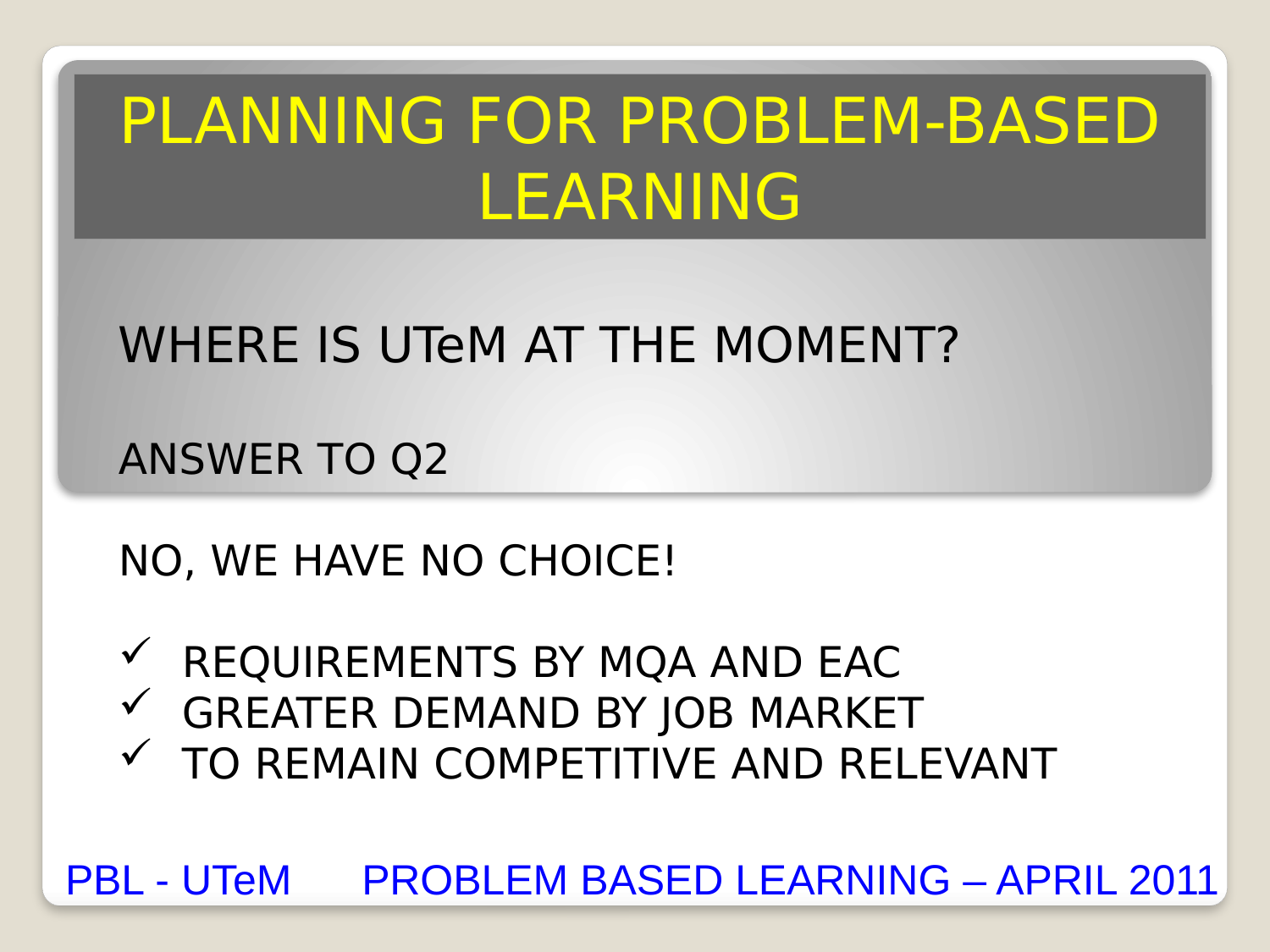

PLANNING FOR PROBLEM-BASED LEARNING
WHERE IS UTeM AT THE MOMENT?

ANSWER TO Q2

NO, WE HAVE NO CHOICE!

REQUIREMENTS BY MQA AND EAC
GREATER DEMAND BY JOB MARKET
TO REMAIN COMPETITIVE AND RELEVANT

PBL - UTeM
PROBLEM BASED LEARNING – APRIL 2011